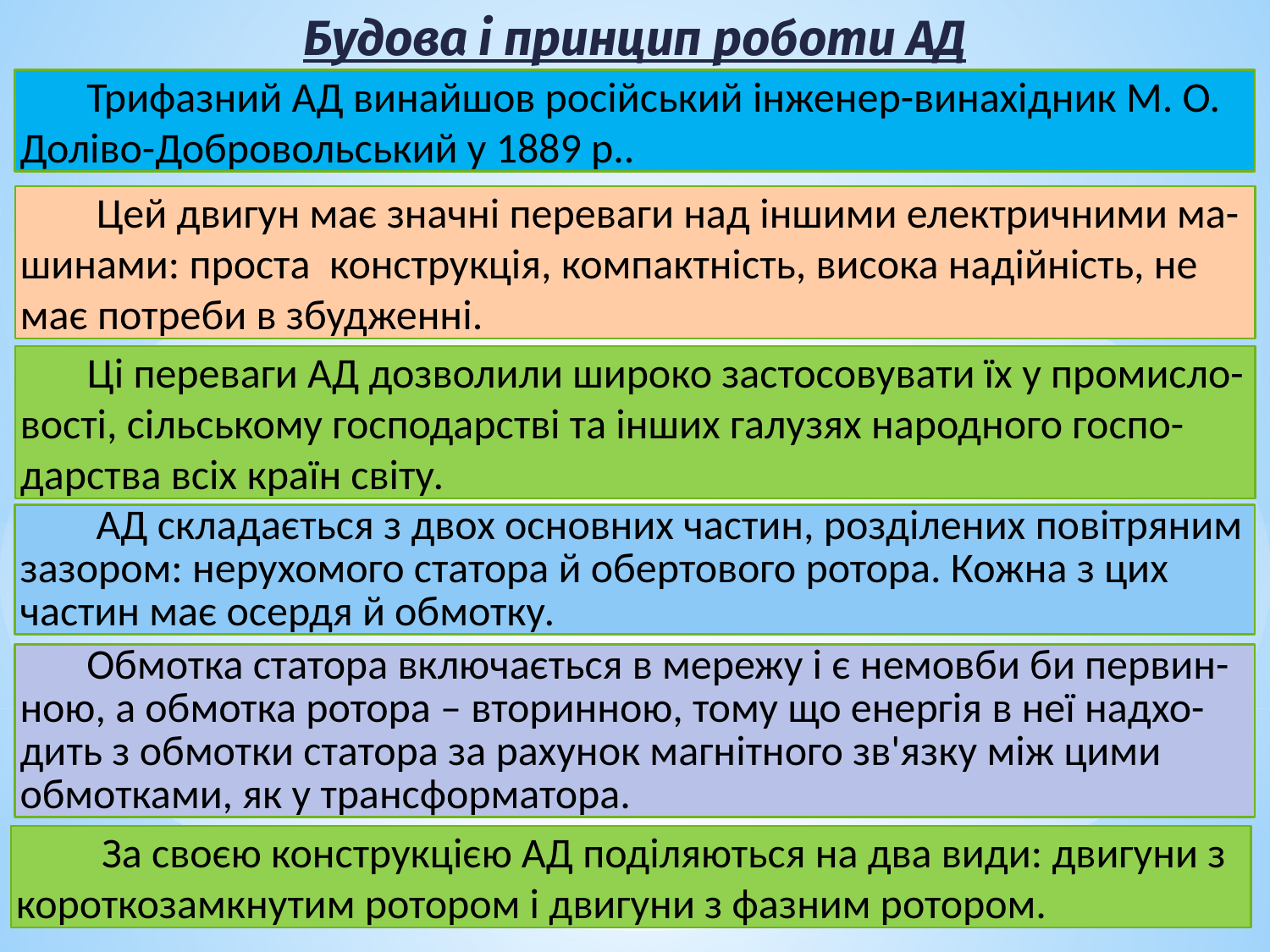

Будова і принцип роботи АД
       Трифазний АД винайшов російський інженер-винахідник М. О. Доліво-Добровольський у 1889 р..
        Цей двигун має значні переваги над іншими електричними ма-шинами: проста  конструкція, компактність, висока надійність, не має потреби в збудженні.
       Ці переваги АД дозволили широко застосовувати їх у промисло-вості, сільському господарстві та інших галузях народного госпо-дарства всіх країн світу.
        АД складається з двох основних частин, розділених повітряним зазором: нерухомого статора й обертового ротора. Кожна з цих частин має осердя й обмотку.
       Обмотка статора включається в мережу і є немовби би первин-ною, а обмотка ротора – вторинною, тому що енергія в неї надхо-дить з обмотки статора за рахунок магнітного зв'язку між цими обмотками, як у трансформатора.
         За своєю конструкцією АД поділяються на два види: двигуни з короткозамкнутим ротором і двигуни з фазним ротором.